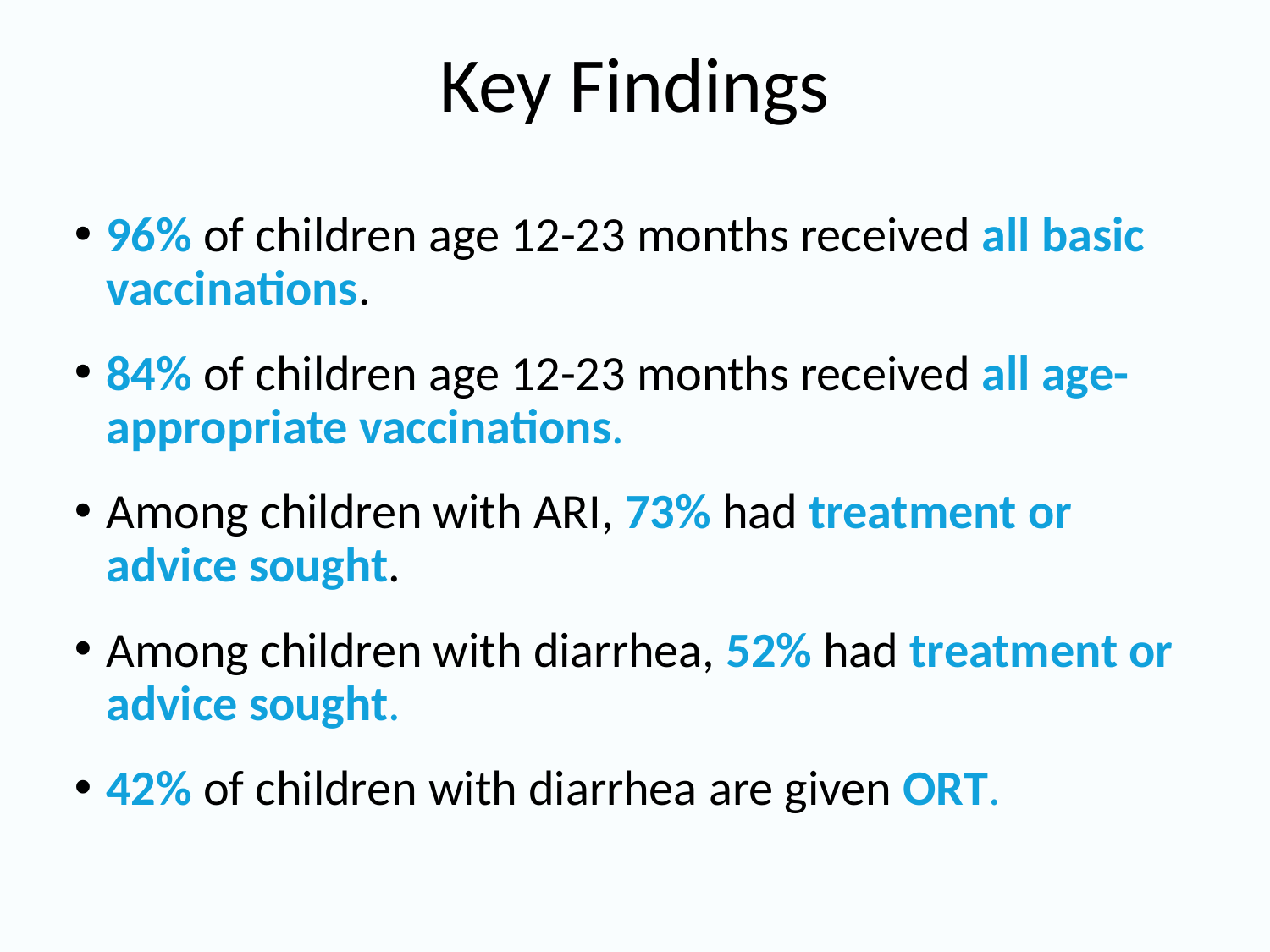

# Key Findings
96% of children age 12-23 months received all basic vaccinations.
84% of children age 12-23 months received all age-appropriate vaccinations.
Among children with ARI, 73% had treatment or advice sought.
Among children with diarrhea, 52% had treatment or advice sought.
42% of children with diarrhea are given ORT.